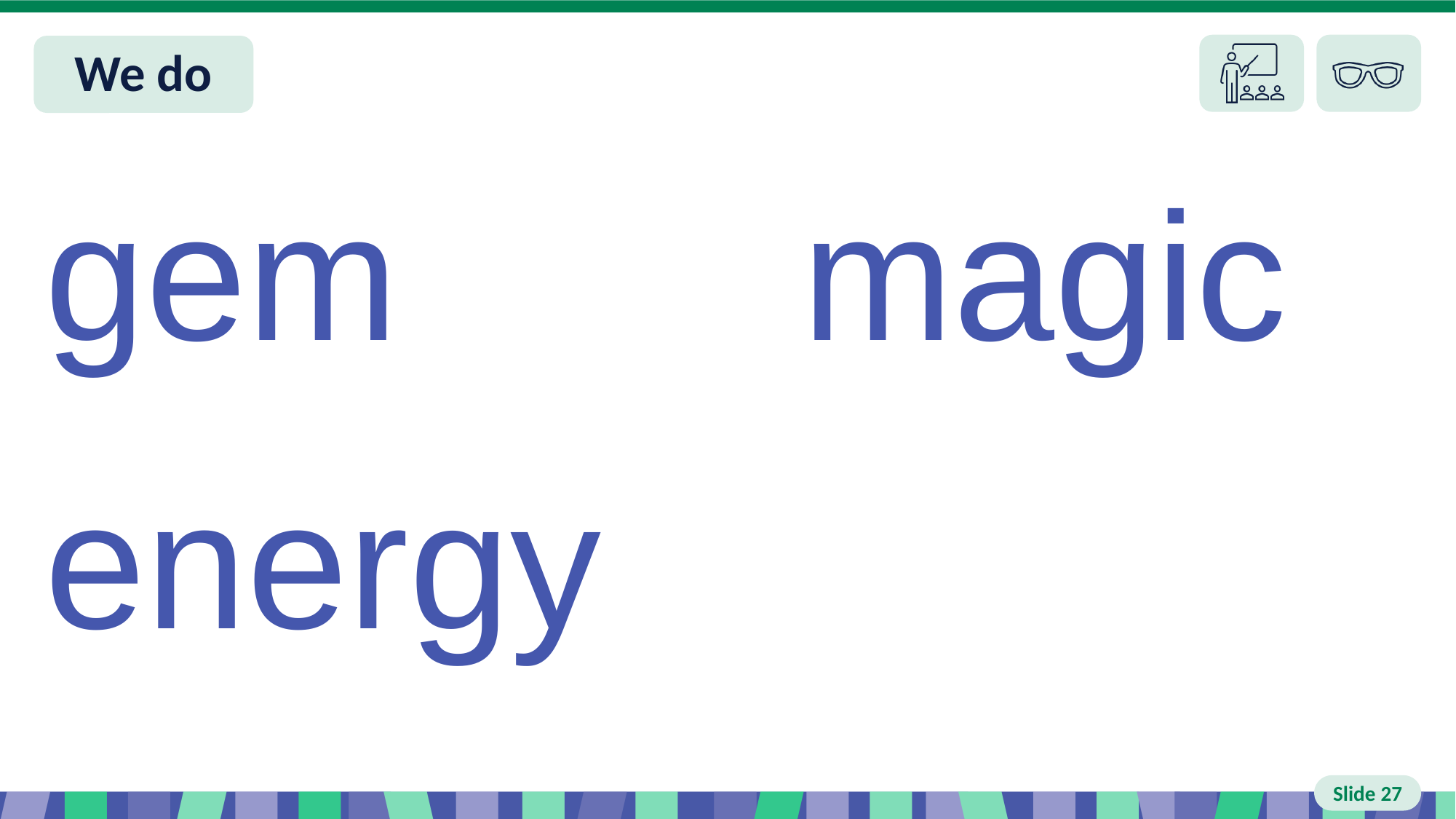

# Slide 27 We do
gem        magic
energy